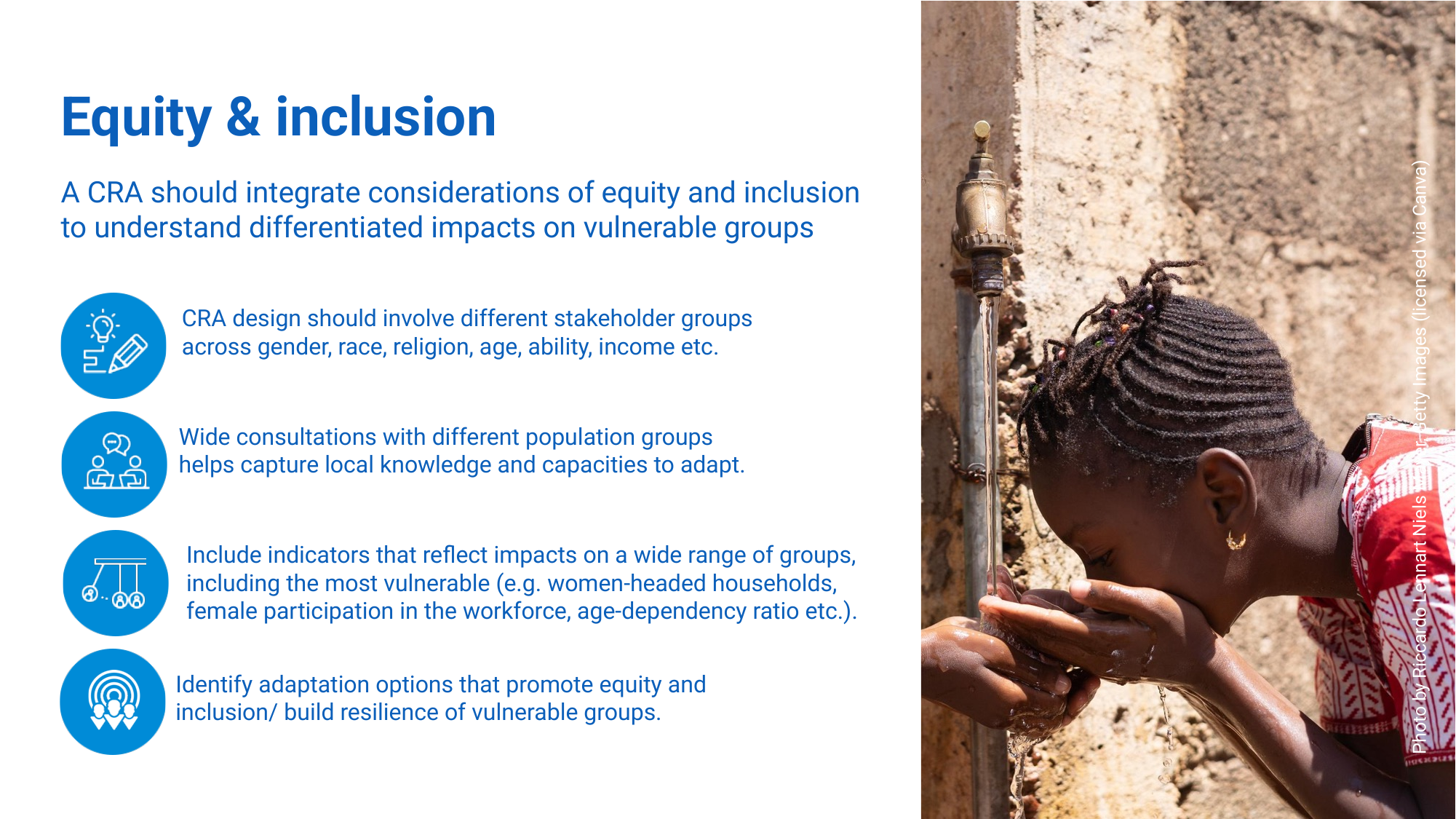

Equity & inclusion
A CRA should integrate considerations of equity and inclusion to understand differentiated impacts on vulnerable groups

CRA design should involve different stakeholder groups across gender, race, religion, age, ability, income etc.

Photo by Riccardo Lennart Niels Mayer, Getty Images (licensed via Canva)

Wide consultations with different population groups helps capture local knowledge and capacities to adapt.

Include indicators that reflect impacts on a wide range of groups, including the most vulnerable (e.g. women-headed households, female participation in the workforce, age-dependency ratio etc.).

Identify adaptation options that promote equity and inclusion/ build resilience of vulnerable groups.

47